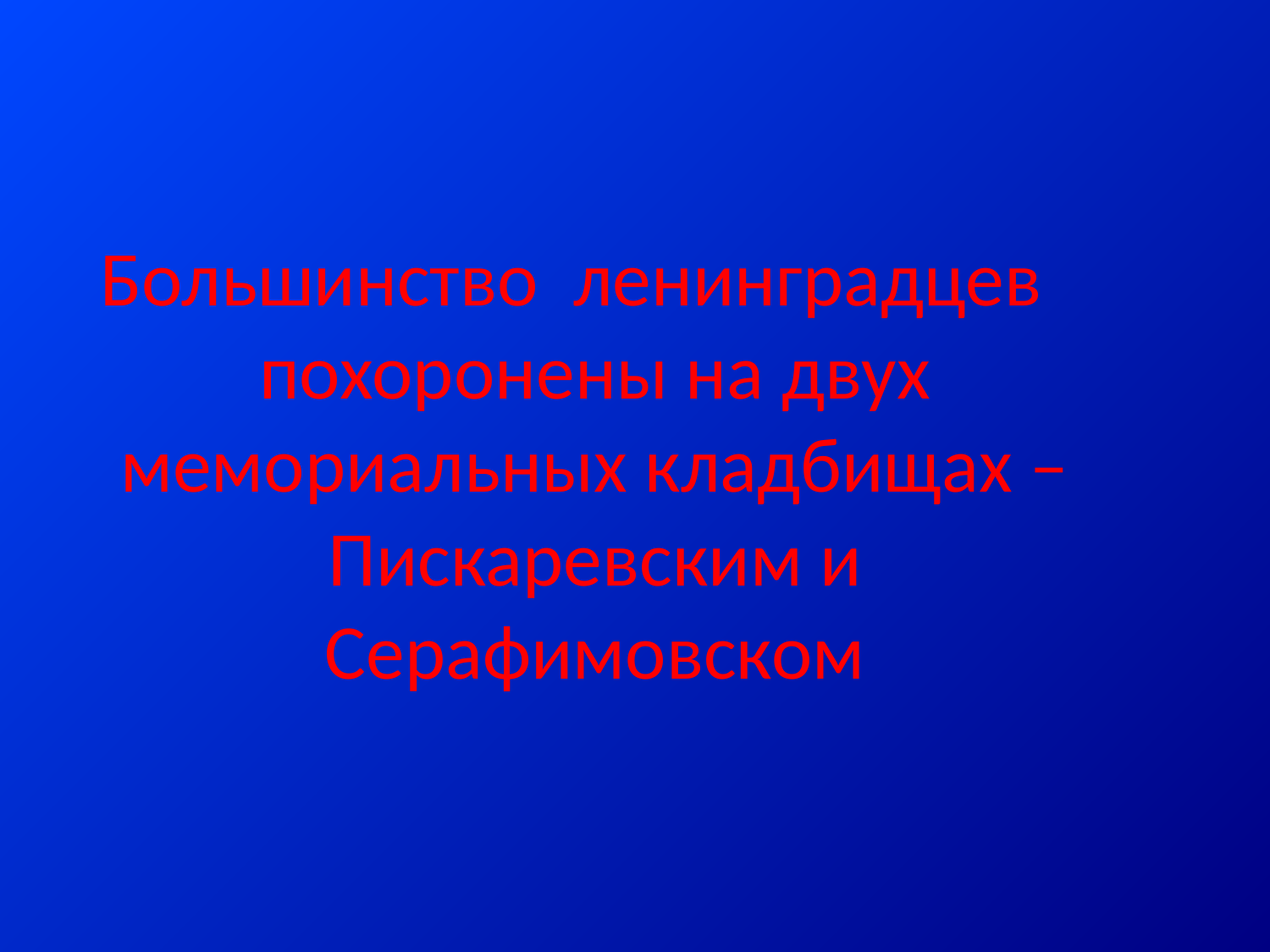

Большинство  ленинградцев похоронены на двух мемориальных кладбищах –Пискаревским и Серафимовском